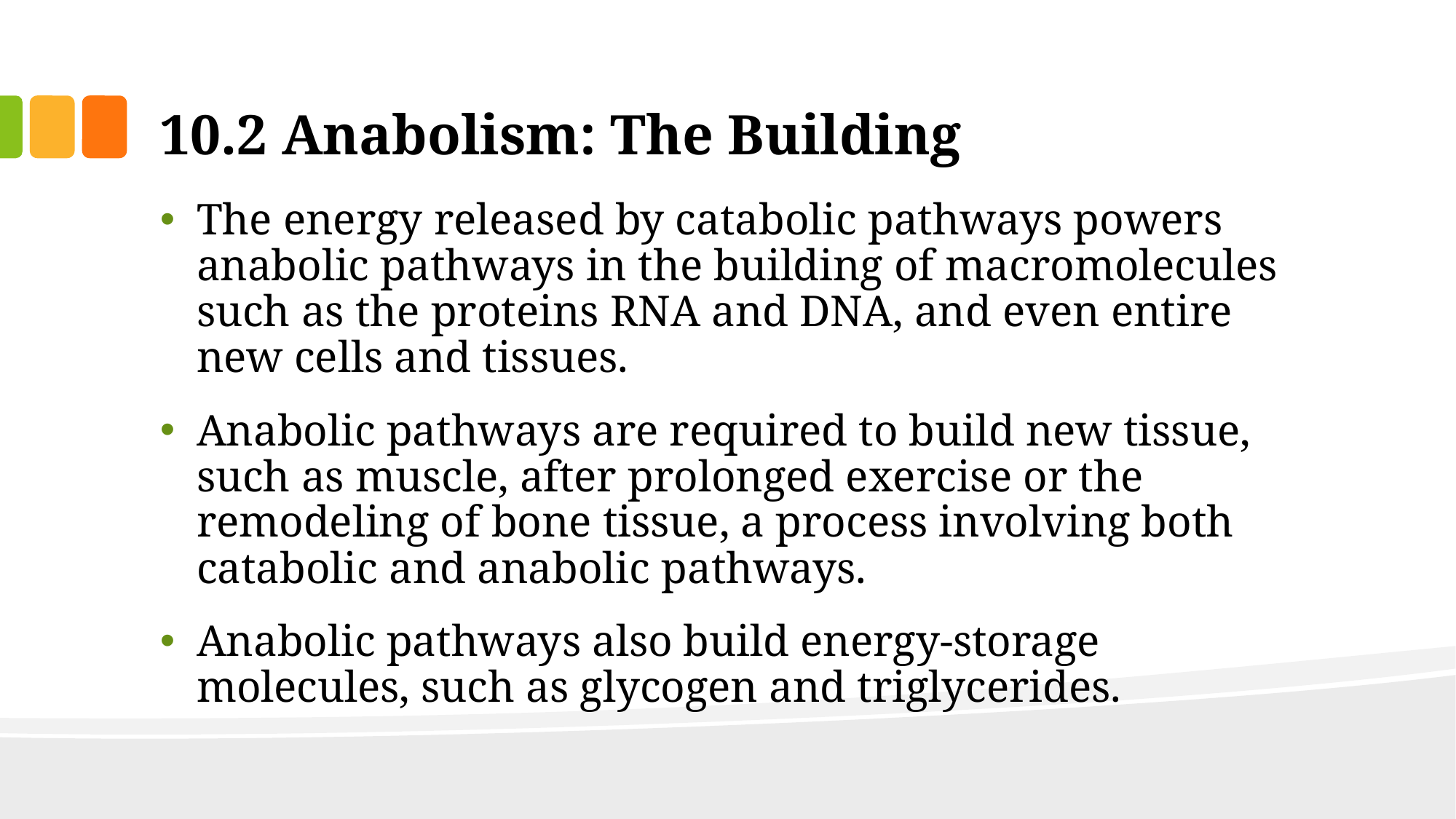

# 10.2 Anabolism: The Building
The energy released by catabolic pathways powers anabolic pathways in the building of macromolecules such as the proteins RNA and DNA, and even entire new cells and tissues.
Anabolic pathways are required to build new tissue, such as muscle, after prolonged exercise or the remodeling of bone tissue, a process involving both catabolic and anabolic pathways.
Anabolic pathways also build energy-storage molecules, such as glycogen and triglycerides.